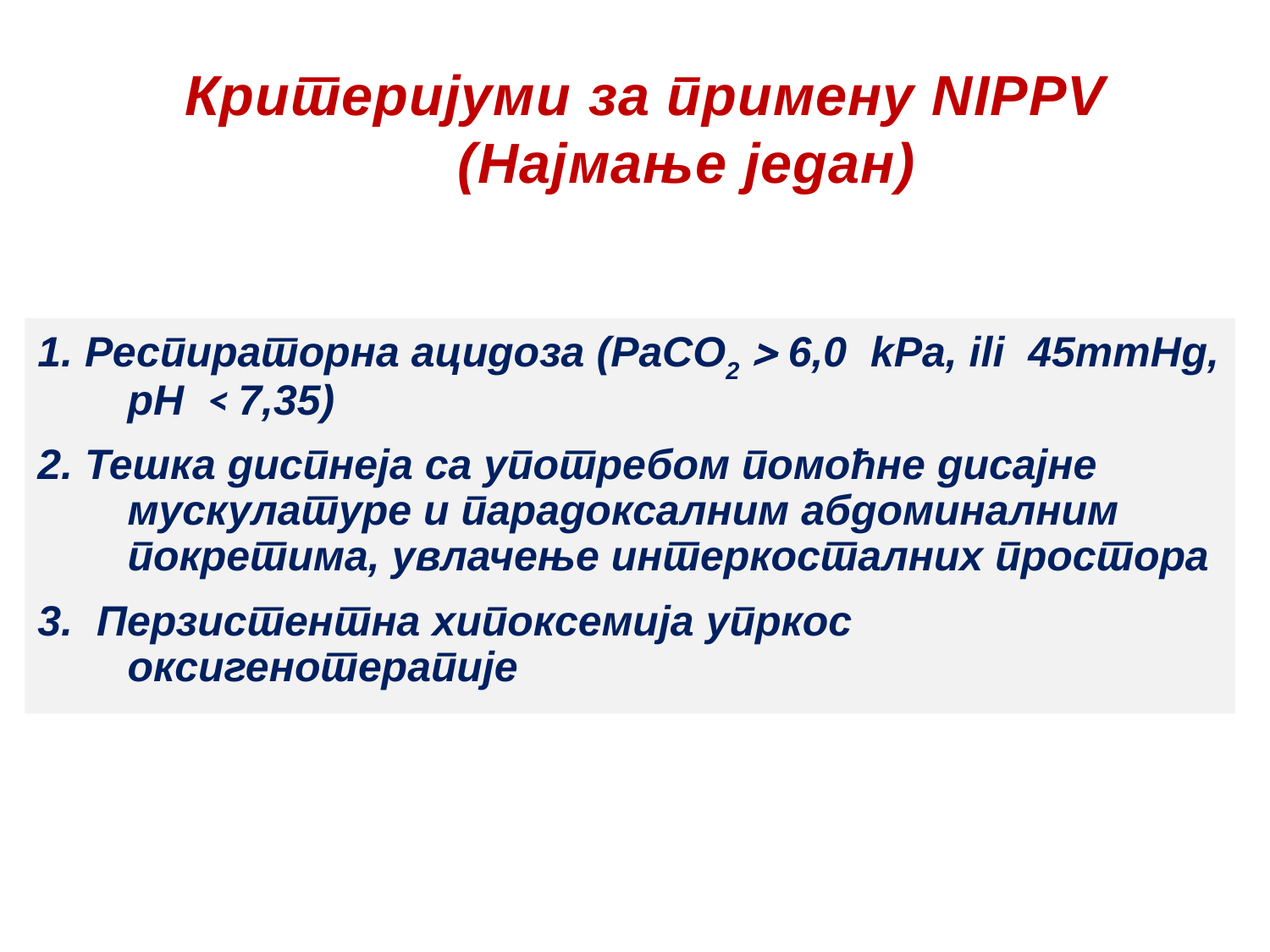

# Критеријуми за примену NIPPV (Најмање један)
1. Респираторна ацидоза (PaCO2 > 6,0  kPa, ili  45mmHg, pH  < 7,35)
2. Тешка диспнеја са употребом помоћне дисајне мускулатуре и парадоксалним абдоминалним покретима, увлачење интеркосталних простора
3.  Перзистентна хипоксемија упркос оксигенотерапије